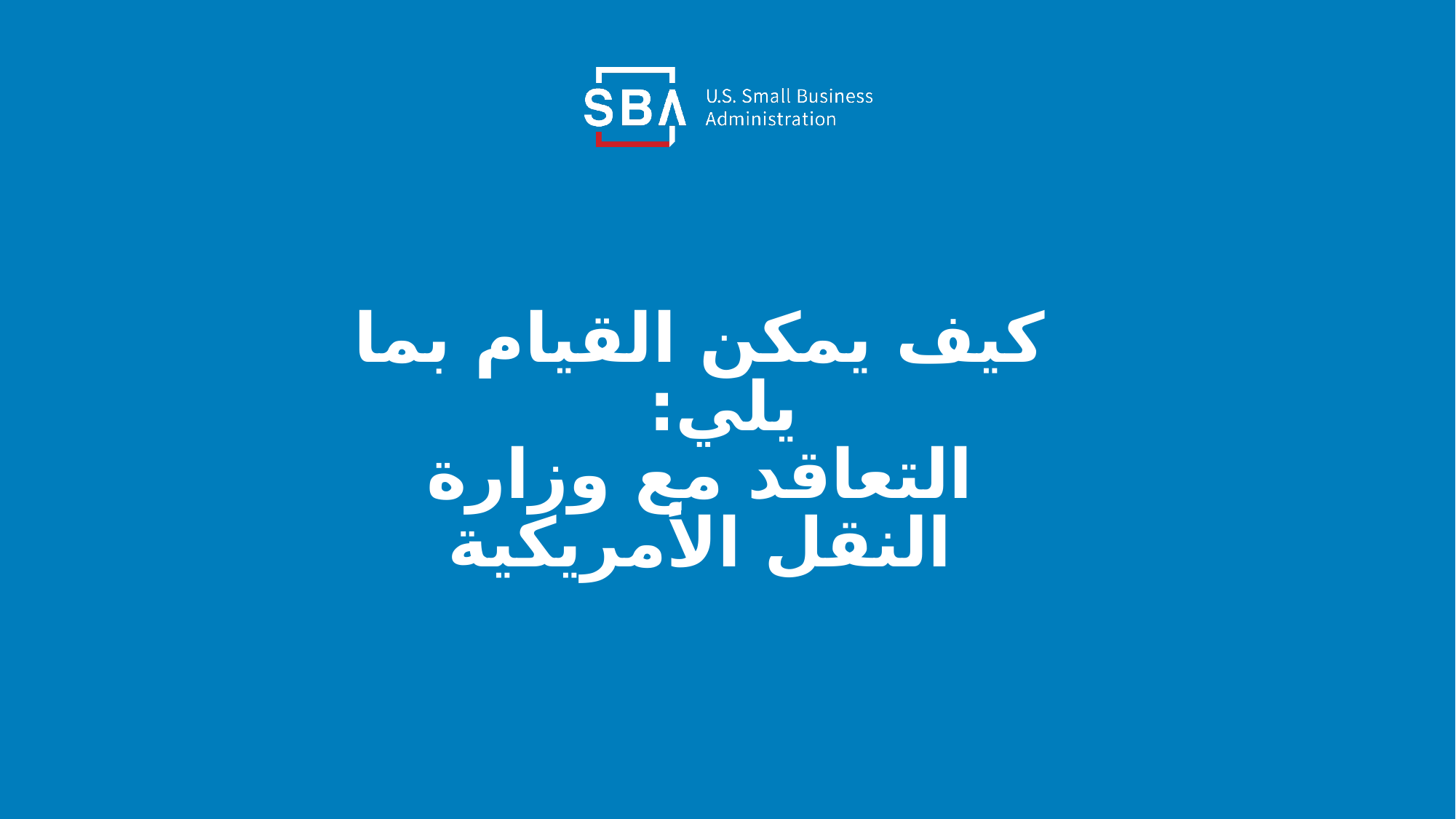

# كيف يمكن القيام بما يلي: التعاقد مع وزارة النقل الأمريكية